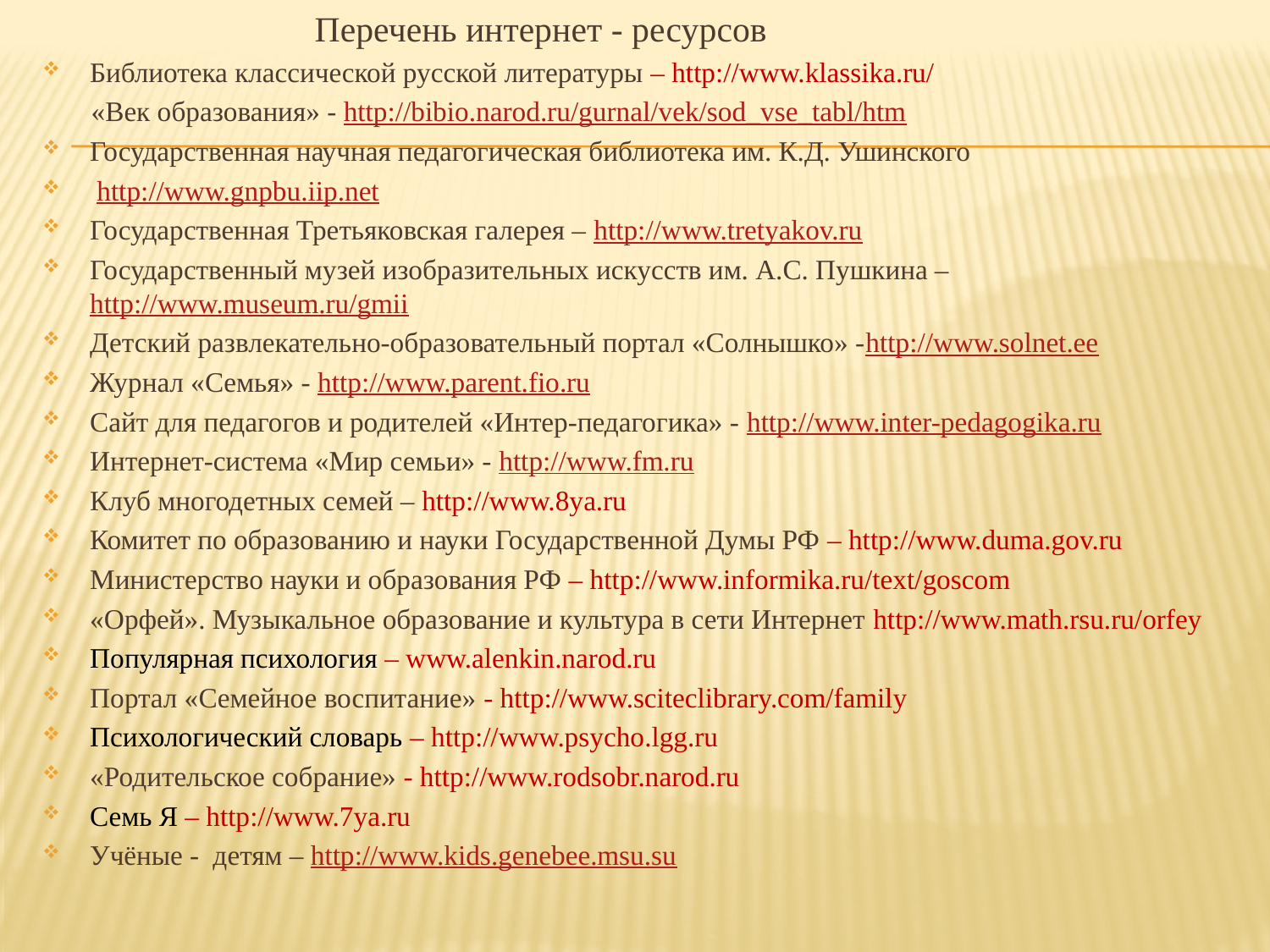

Перечень интернет - ресурсов
Библиотека классической русской литературы – http://www.klassika.ru/
       «Век образования» - http://bibio.narod.ru/gurnal/vek/sod_vse_tabl/htm
Государственная научная педагогическая библиотека им. К.Д. Ушинского
 http://www.gnpbu.iip.net
Государственная Третьяковская галерея – http://www.tretyakov.ru
Государственный музей изобразительных искусств им. А.С. Пушкина –http://www.museum.ru/gmii
Детский развлекательно-образовательный портал «Солнышко» -http://www.solnet.ee
Журнал «Семья» - http://www.parent.fio.ru
Сайт для педагогов и родителей «Интер-педагогика» - http://www.inter-pedagogika.ru
Интернет-система «Мир семьи» - http://www.fm.ru
Клуб многодетных семей – http://www.8ya.ru
Комитет по образованию и науки Государственной Думы РФ – http://www.duma.gov.ru
Министерство науки и образования РФ – http://www.informika.ru/text/goscom
«Орфей». Музыкальное образование и культура в сети Интернет http://www.math.rsu.ru/orfey
Популярная психология – www.alenkin.narod.ru
Портал «Семейное воспитание» - http://www.sciteclibrary.com/family
Психологический словарь – http://www.psycho.lgg.ru
«Родительское собрание» - http://www.rodsobr.narod.ru
Семь Я – http://www.7ya.ru
Учёные -  детям – http://www.kids.genebee.msu.su